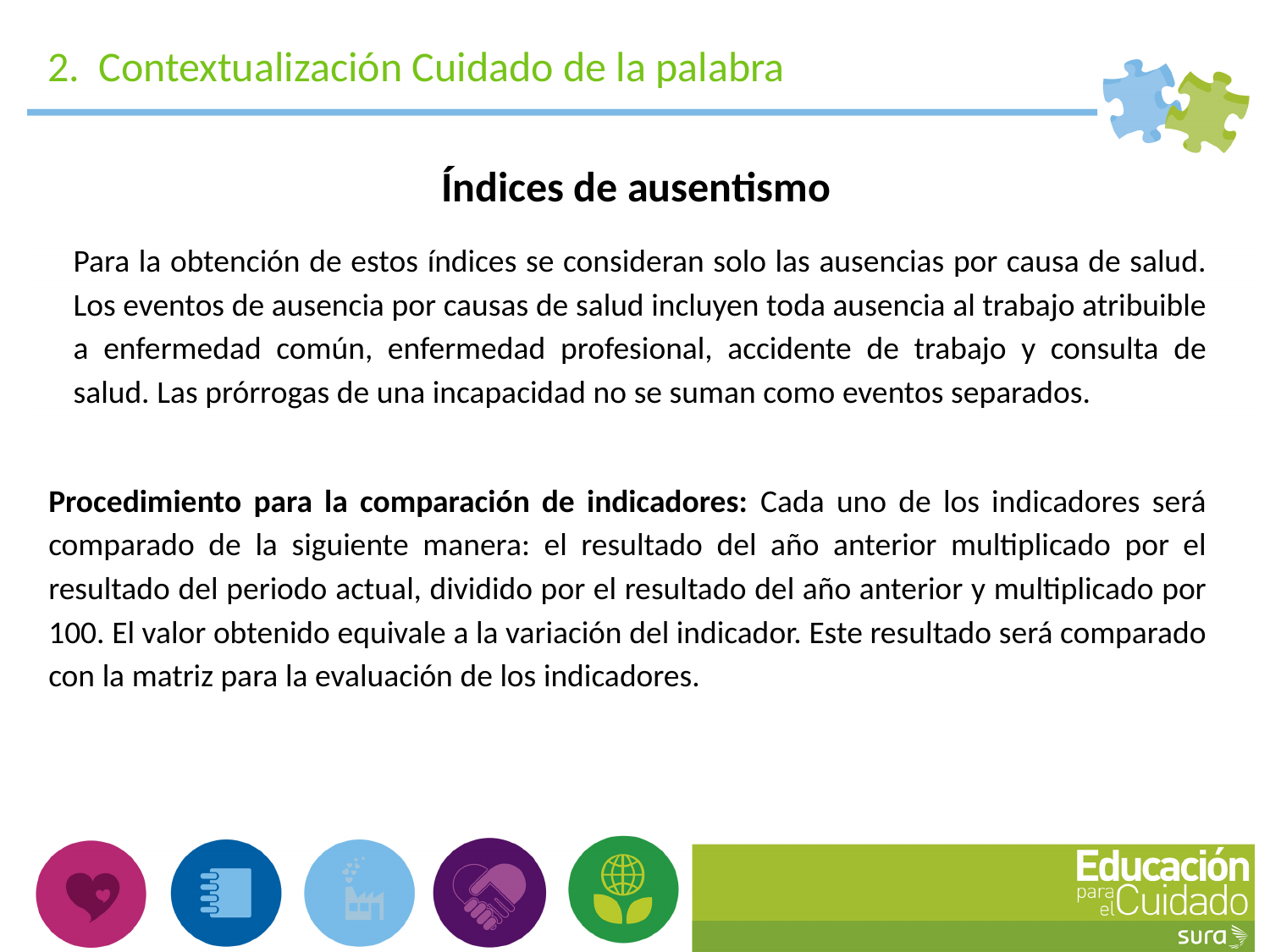

2.  Contextualización Cuidado de la palabra
Índices de ausentismo
Para la obtención de estos índices se consideran solo las ausencias por causa de salud. Los eventos de ausencia por causas de salud incluyen toda ausencia al trabajo atribuible a enfermedad común, enfermedad profesional, accidente de trabajo y consulta de salud. Las prórrogas de una incapacidad no se suman como eventos separados.

Procedimiento para la comparación de indicadores: Cada uno de los indicadores será comparado de la siguiente manera: el resultado del año anterior multiplicado por el resultado del periodo actual, dividido por el resultado del año anterior y multiplicado por 100. El valor obtenido equivale a la variación del indicador. Este resultado será comparado con la matriz para la evaluación de los indicadores.